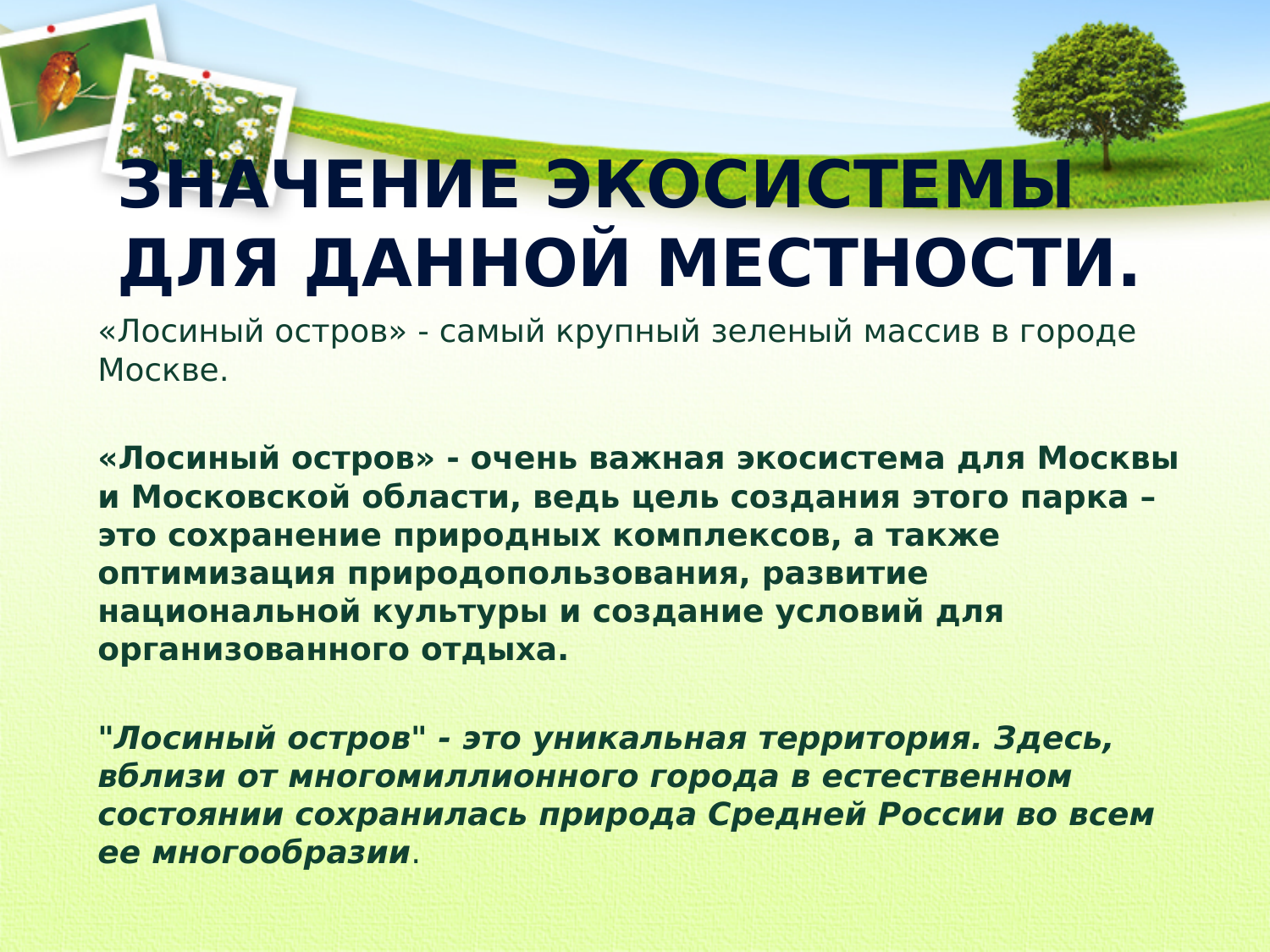

# Значение экосистемы для данной местности.

«Лосиный остров» - самый крупный зеленый массив в городе Москве.

«Лосиный остров» - очень важная экосистема для Москвы и Московской области, ведь цель создания этого парка – это сохранение природных комплексов, а также оптимизация природопользования, развитие национальной культуры и создание условий для организованного отдыха.

"Лосиный остров" - это уникальная территория. Здесь, вблизи от многомиллионного города в естественном состоянии сохранилась природа Средней России во всем ее многообразии.